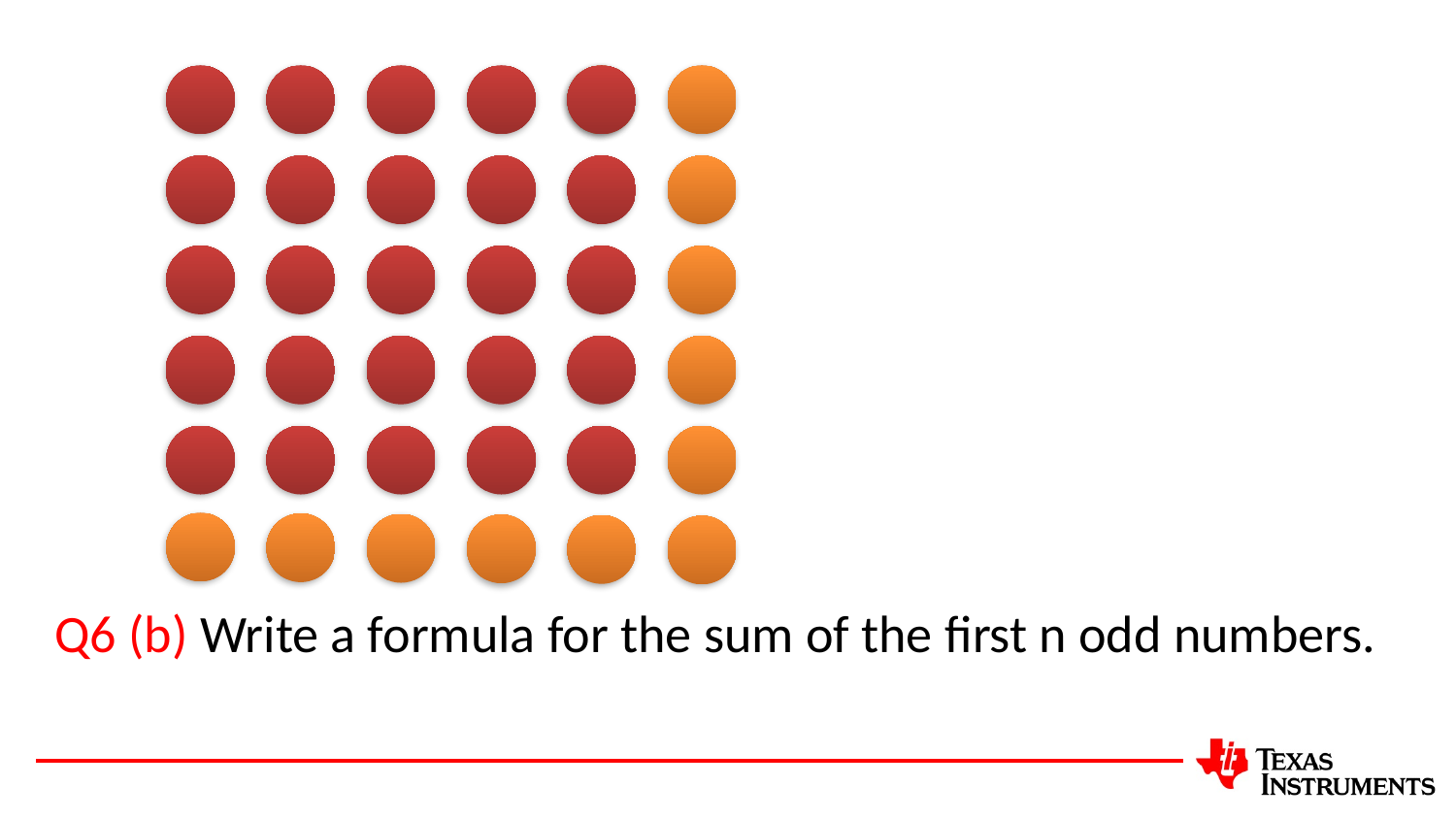

Q6 (b) Write a formula for the sum of the first n odd numbers.